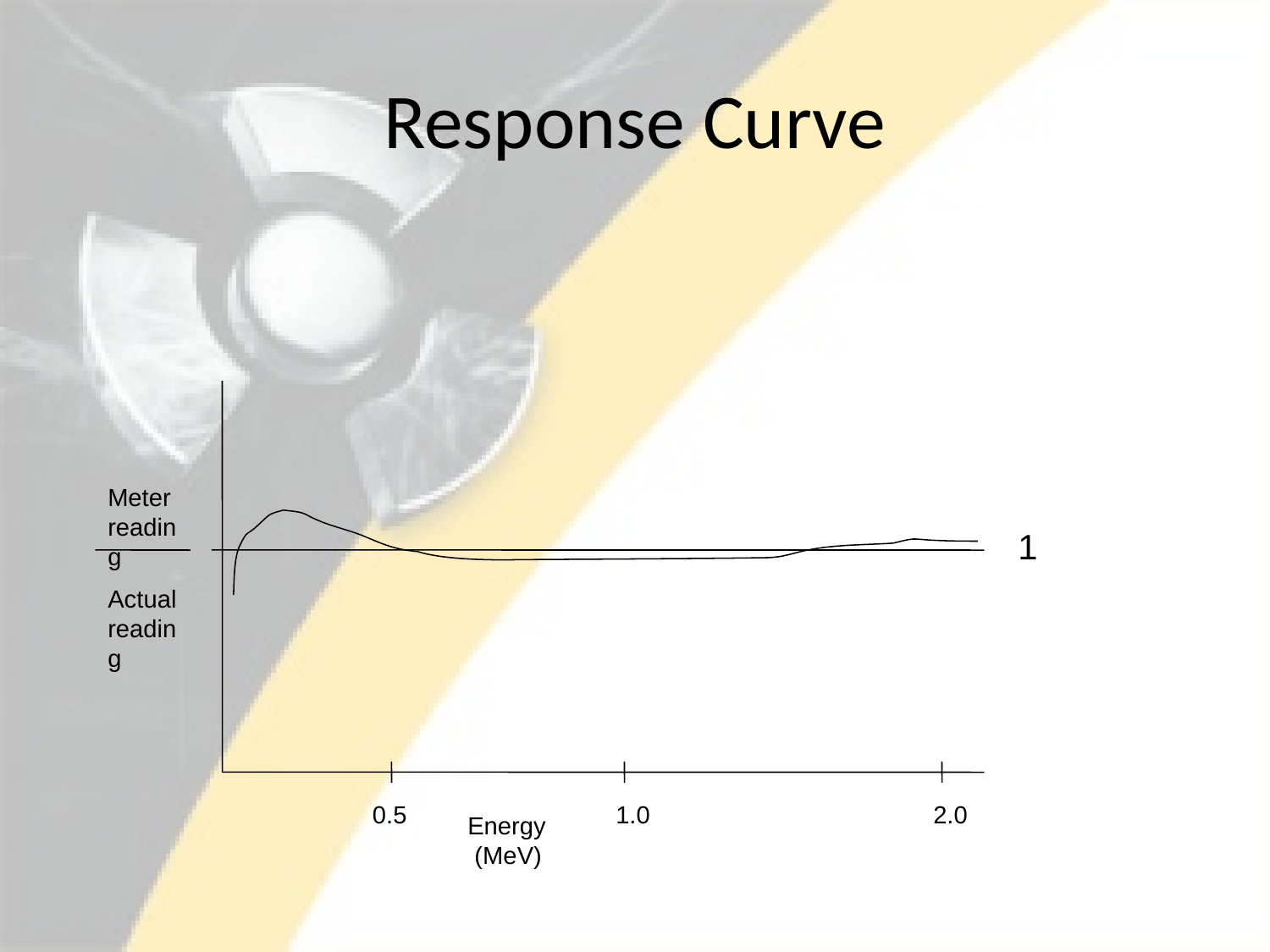

# Response Curve

Meter reading
Actual reading

1

0.5
1.0
2.0
Energy  (MeV)